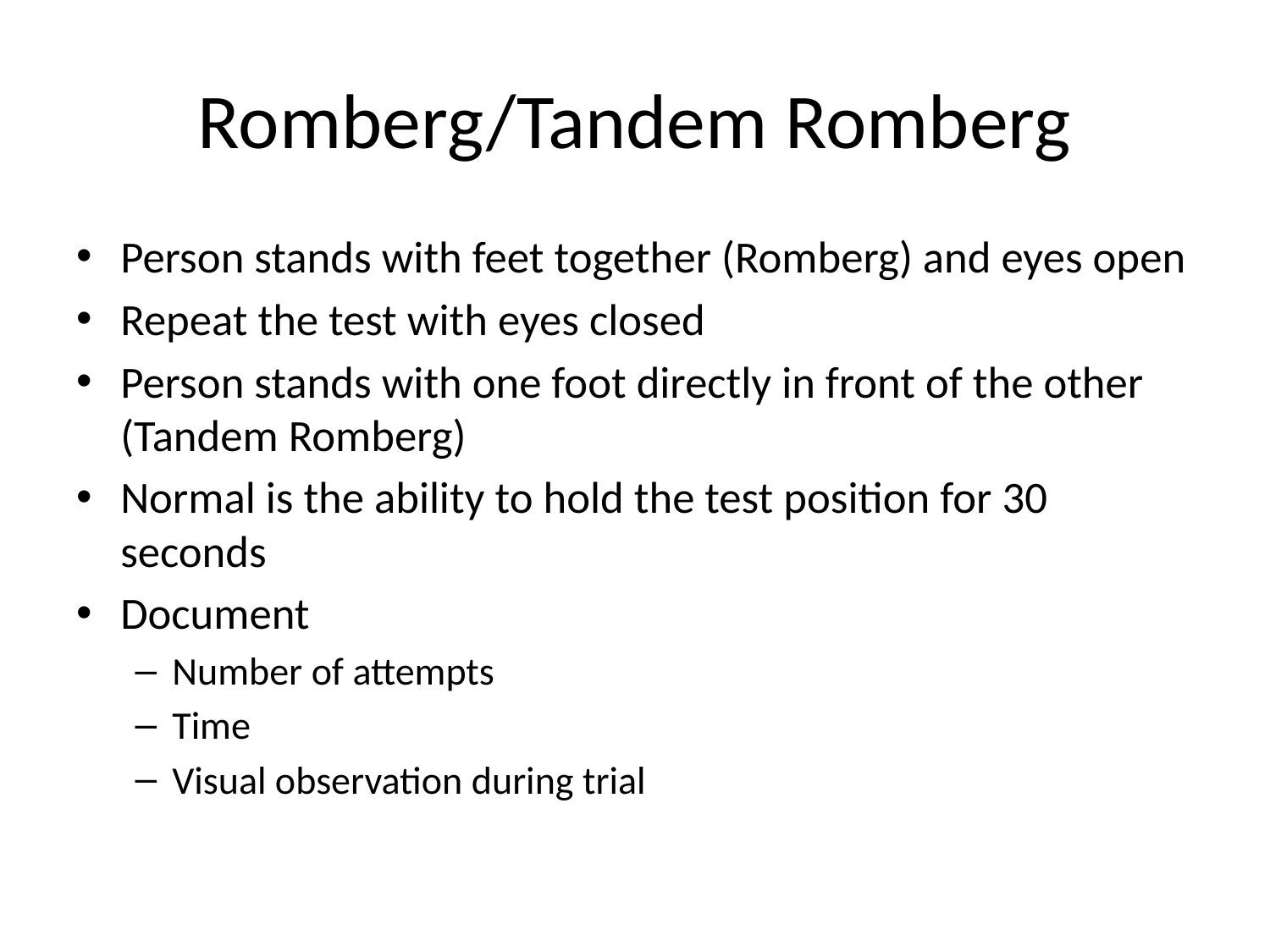

# Romberg/Tandem Romberg
Person stands with feet together (Romberg) and eyes open
Repeat the test with eyes closed
Person stands with one foot directly in front of the other (Tandem Romberg)
Normal is the ability to hold the test position for 30 seconds
Document
Number of attempts
Time
Visual observation during trial